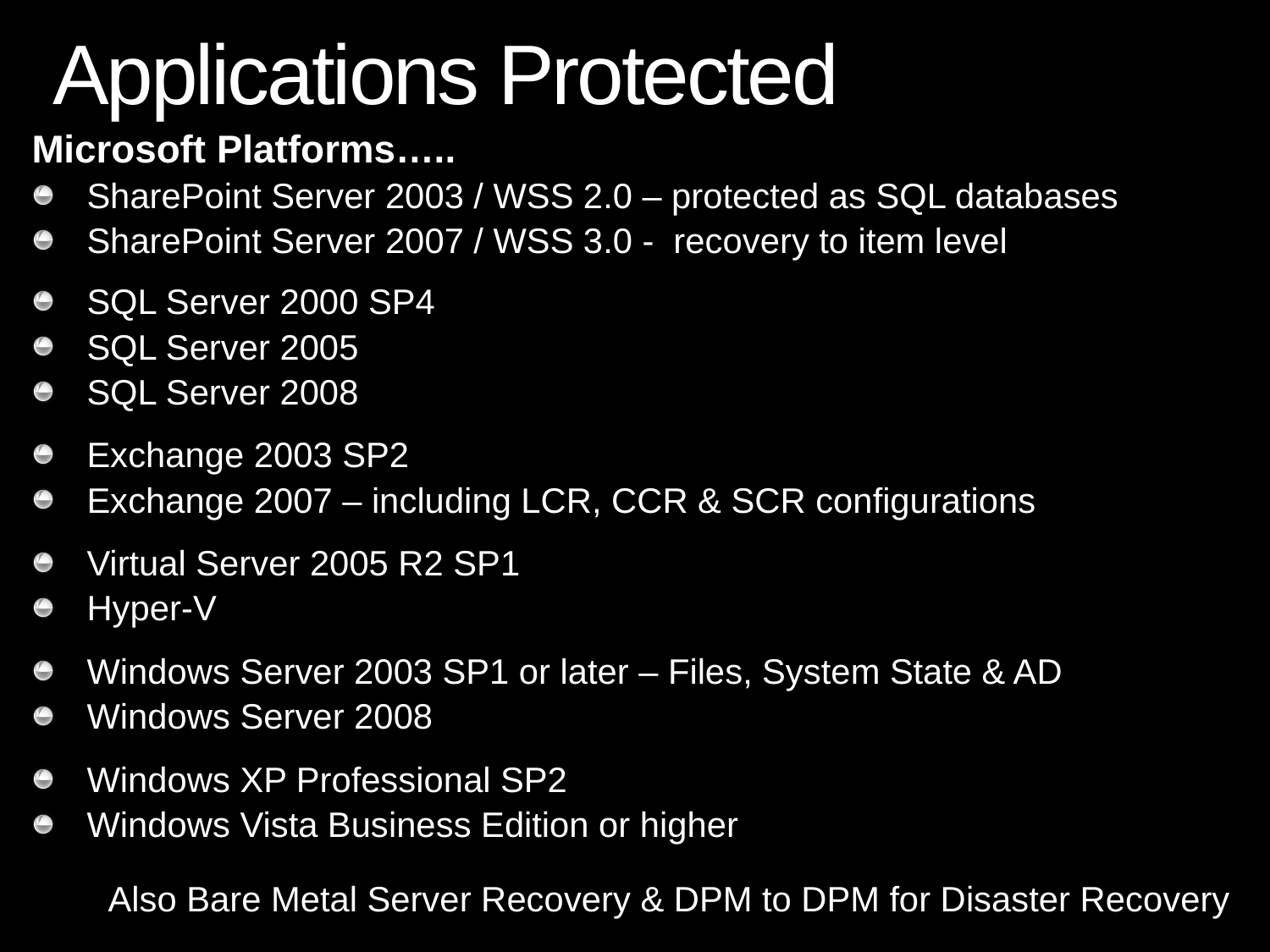

# Applications Protected
Microsoft Platforms…..
SharePoint Server 2003 / WSS 2.0 – protected as SQL databases
SharePoint Server 2007 / WSS 3.0 -  recovery to item level

SQL Server 2000 SP4
SQL Server 2005
SQL Server 2008

Exchange 2003 SP2
Exchange 2007 – including LCR, CCR & SCR configurations

Virtual Server 2005 R2 SP1
Hyper-V

Windows Server 2003 SP1 or later – Files, System State & AD
Windows Server 2008

Windows XP Professional SP2
Windows Vista Business Edition or higher
Also Bare Metal Server Recovery & DPM to DPM for Disaster Recovery